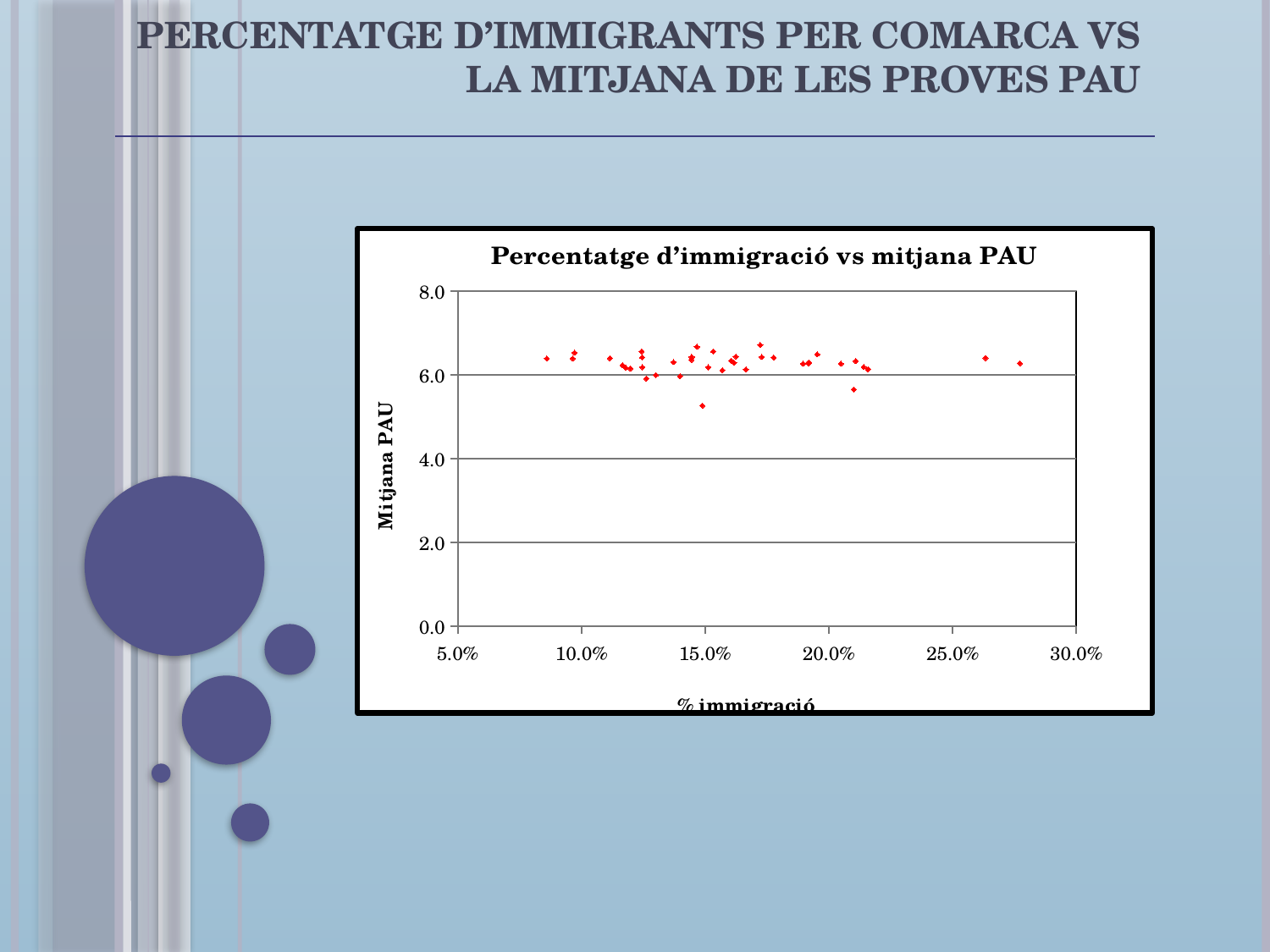

Percentatge d’immigrants per comarca vs la mitjana de les proves PAU

Coeficient de Pearson: 0,2518

### Chart: Percentatge d’immigració vs mitjana PAU

| Category |  |
|---|---|